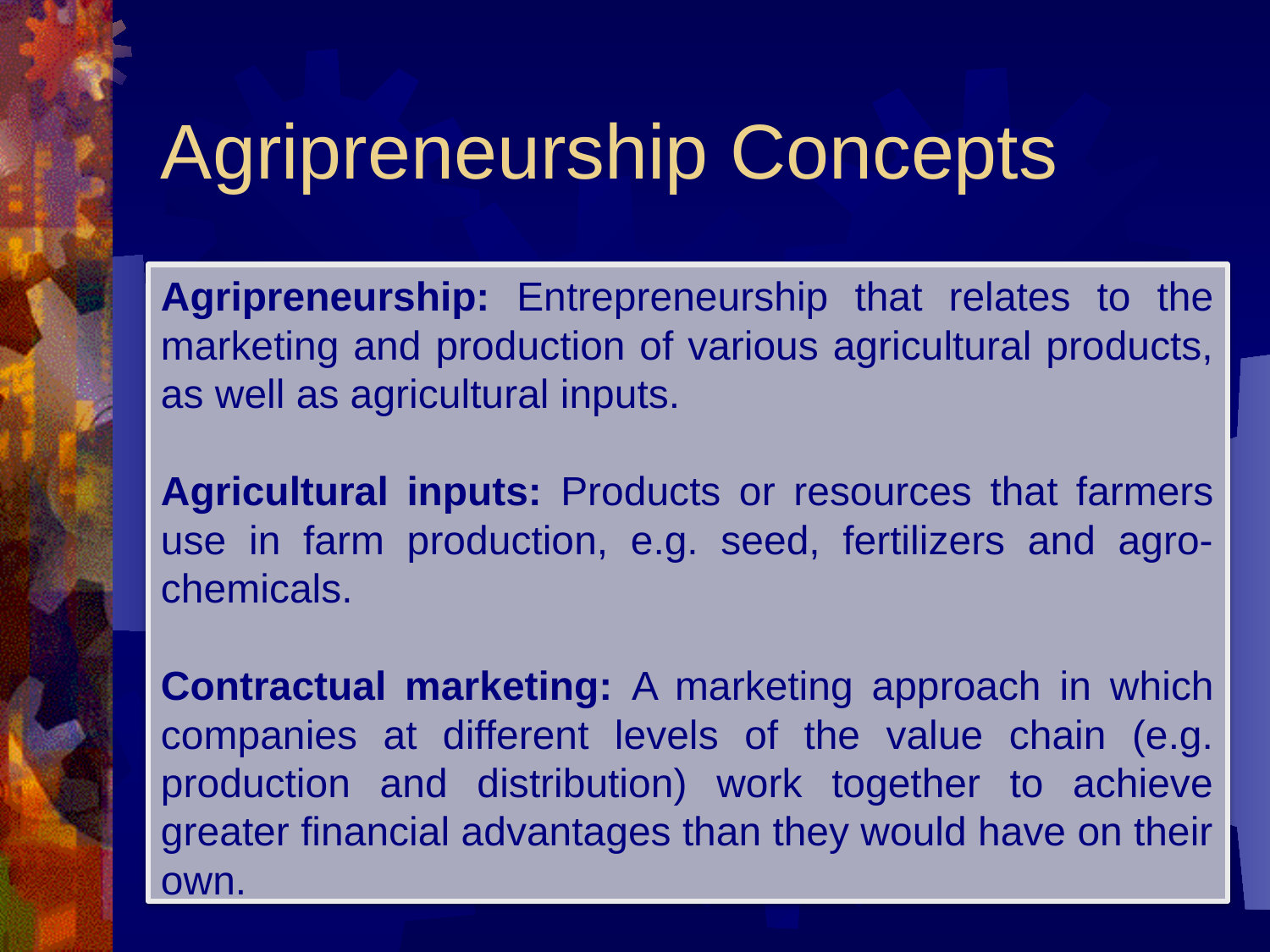

# Agripreneurship Concepts
Agripreneurship: Entrepreneurship that relates to the marketing and production of various agricultural products, as well as agricultural inputs.

Agricultural inputs: Products or resources that farmers use in farm production, e.g. seed, fertilizers and agro- chemicals.

Contractual marketing: A marketing approach in which companies at different levels of the value chain (e.g. production and distribution) work together to achieve greater financial advantages than they would have on their own.